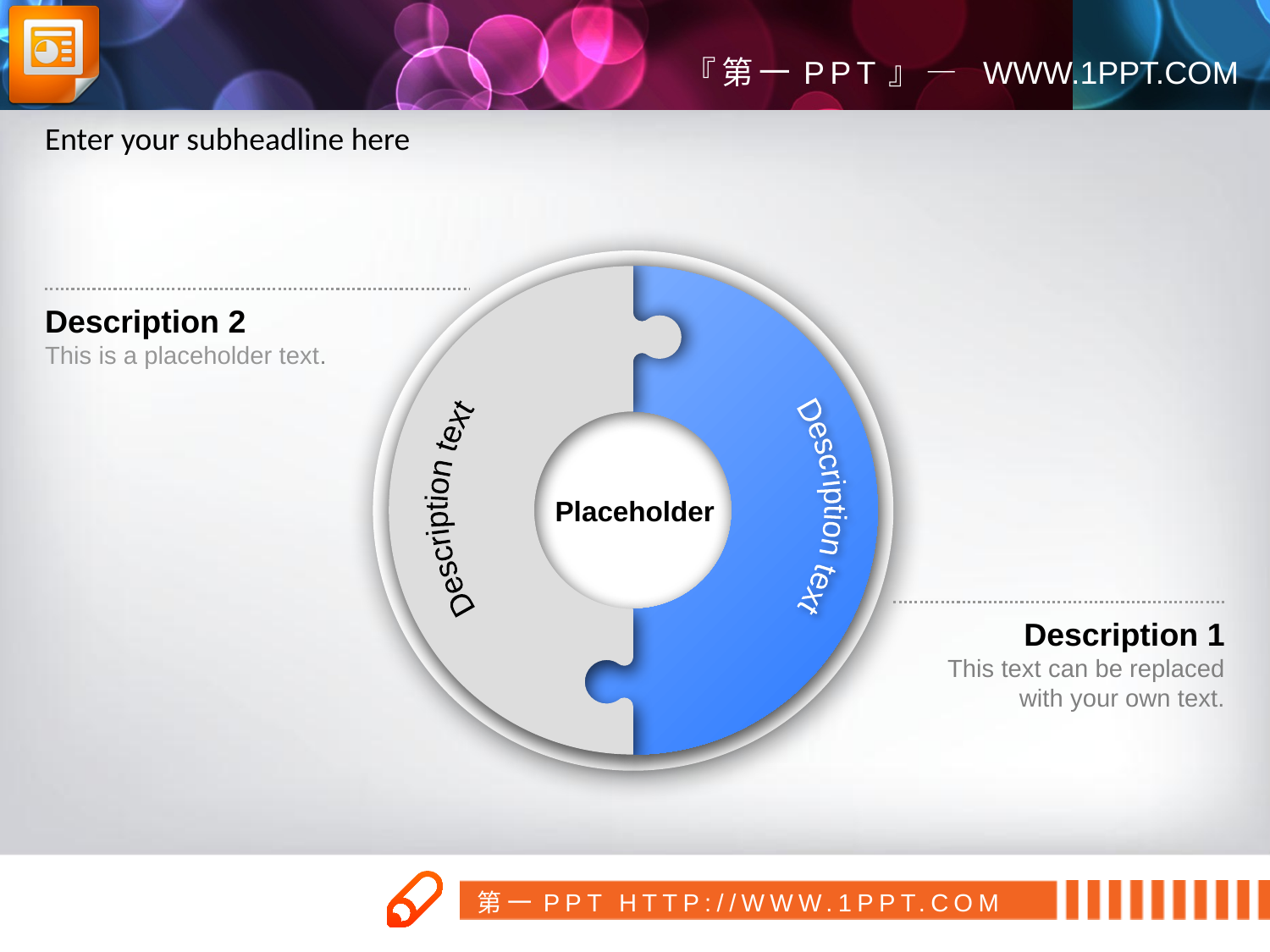

Enter your subheadline here

Description 2
This is a placeholder text.
Description text
Description text
Placeholder
Description 1
This text can be replaced with your own text.